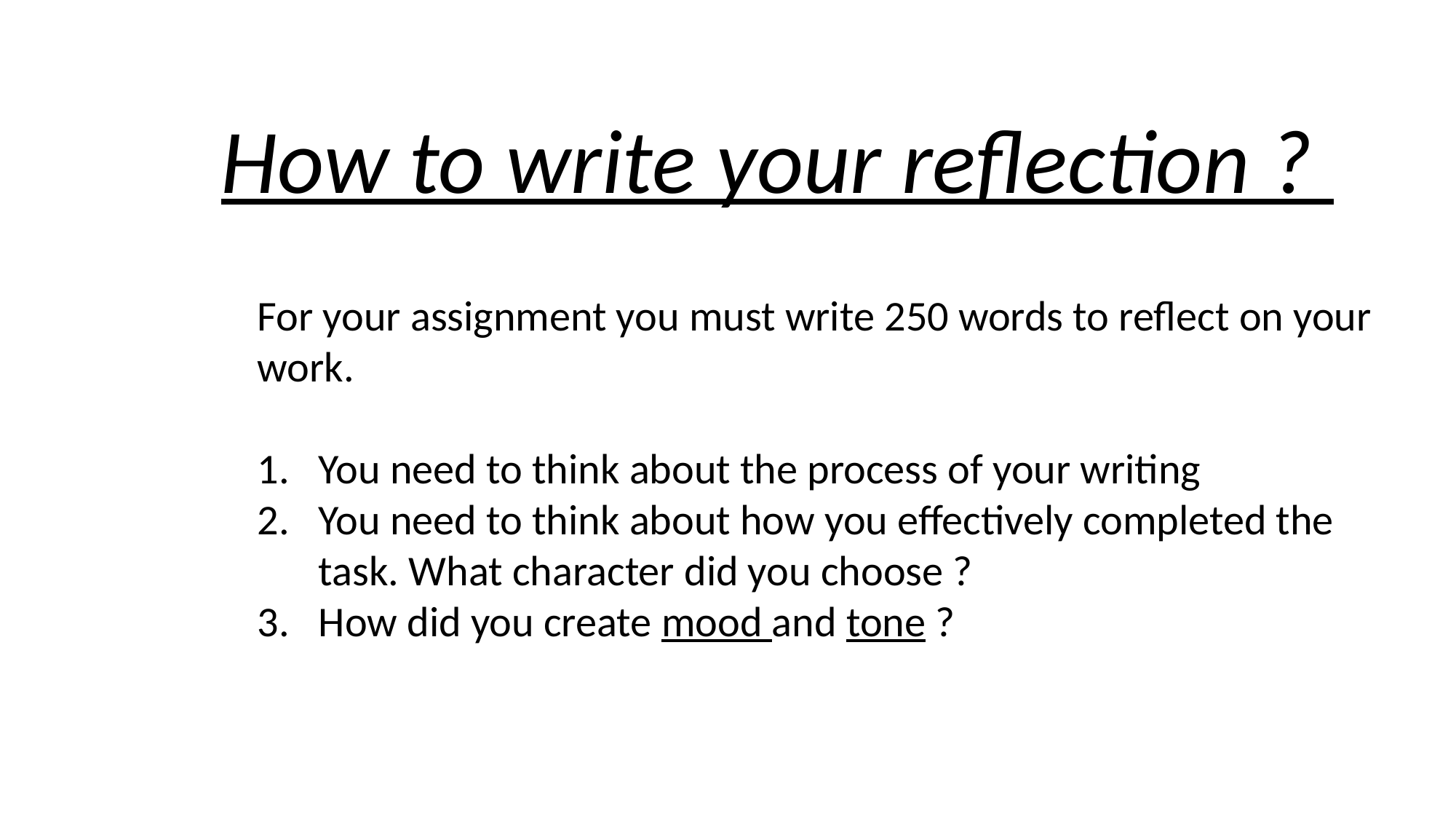

# How to write your reflection ?
For your assignment you must write 250 words to reflect on your work.

You need to think about the process of your writing
You need to think about how you effectively completed the task. What character did you choose ?
How did you create mood and tone ?